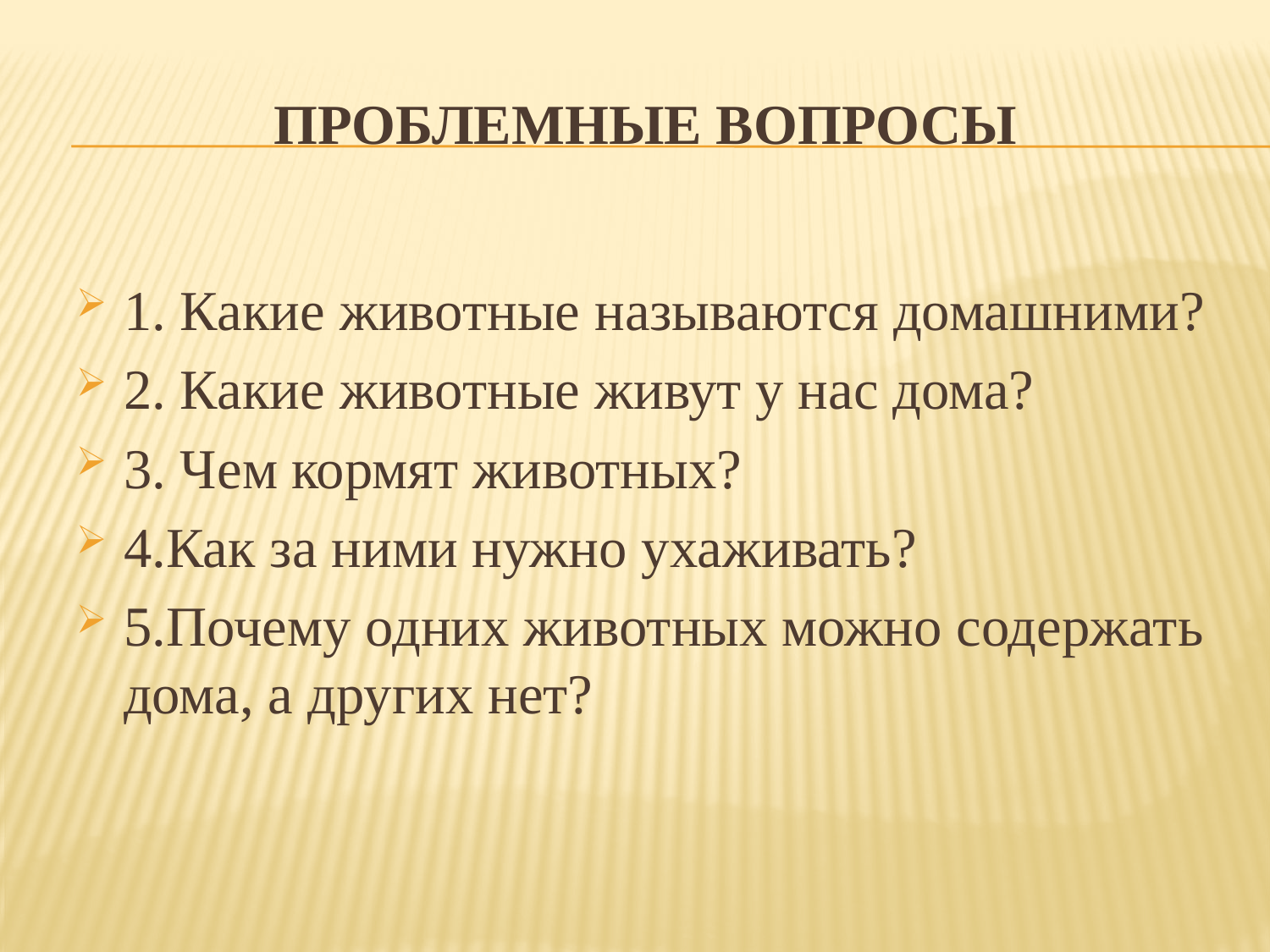

# Проблемные вопросы

1. Какие животные называются домашними?
2. Какие животные живут у нас дома?
3. Чем кормят животных?
4.Как за ними нужно ухаживать?
5.Почему одних животных можно содержать дома, а других нет?